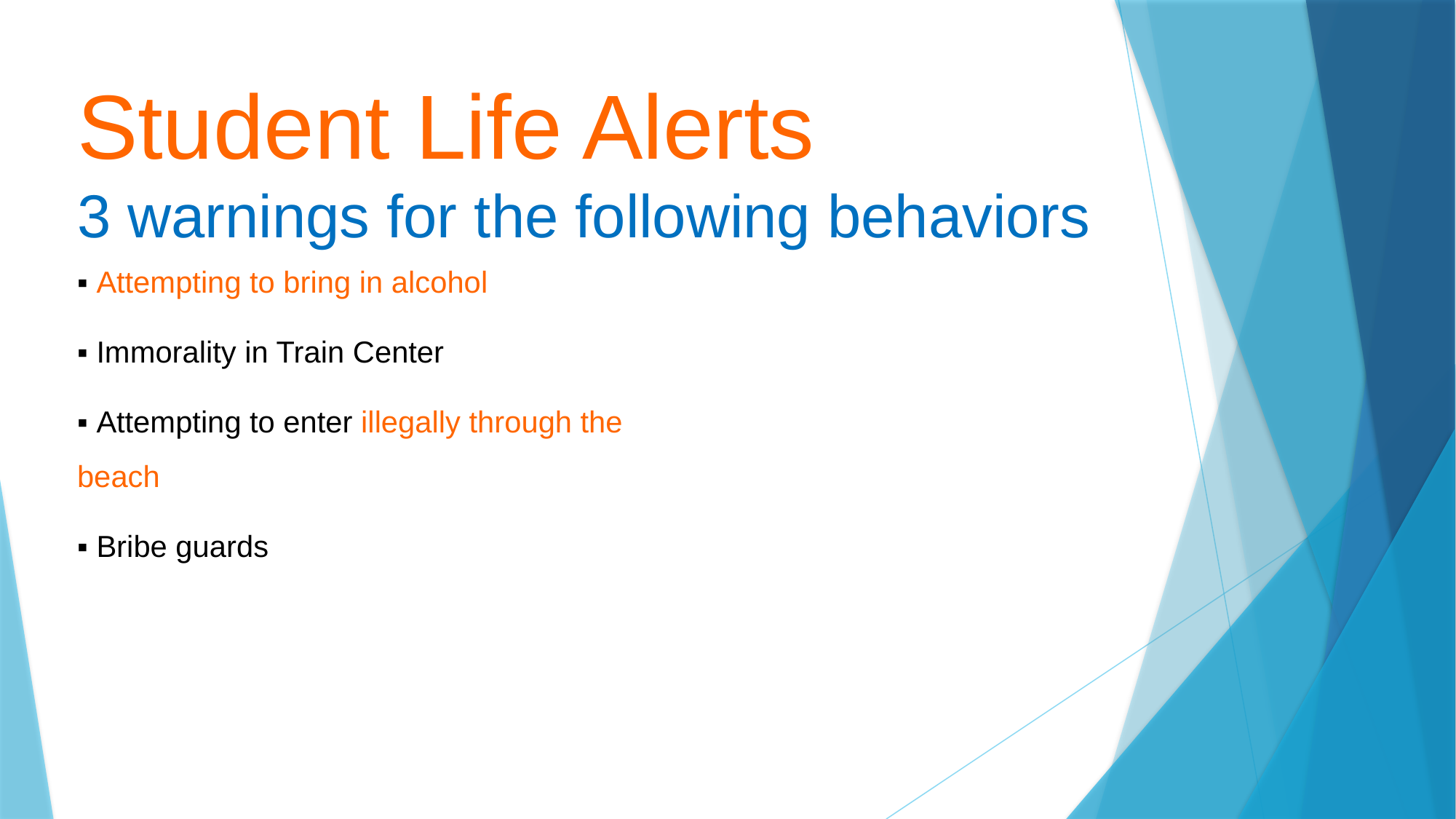

Student Life Alerts
3 warnings for the following behaviors
▪ Attempting to bring in alcohol
▪ Immorality in Train Center
▪ Attempting to enter illegally through the beach
▪ Bribe guards